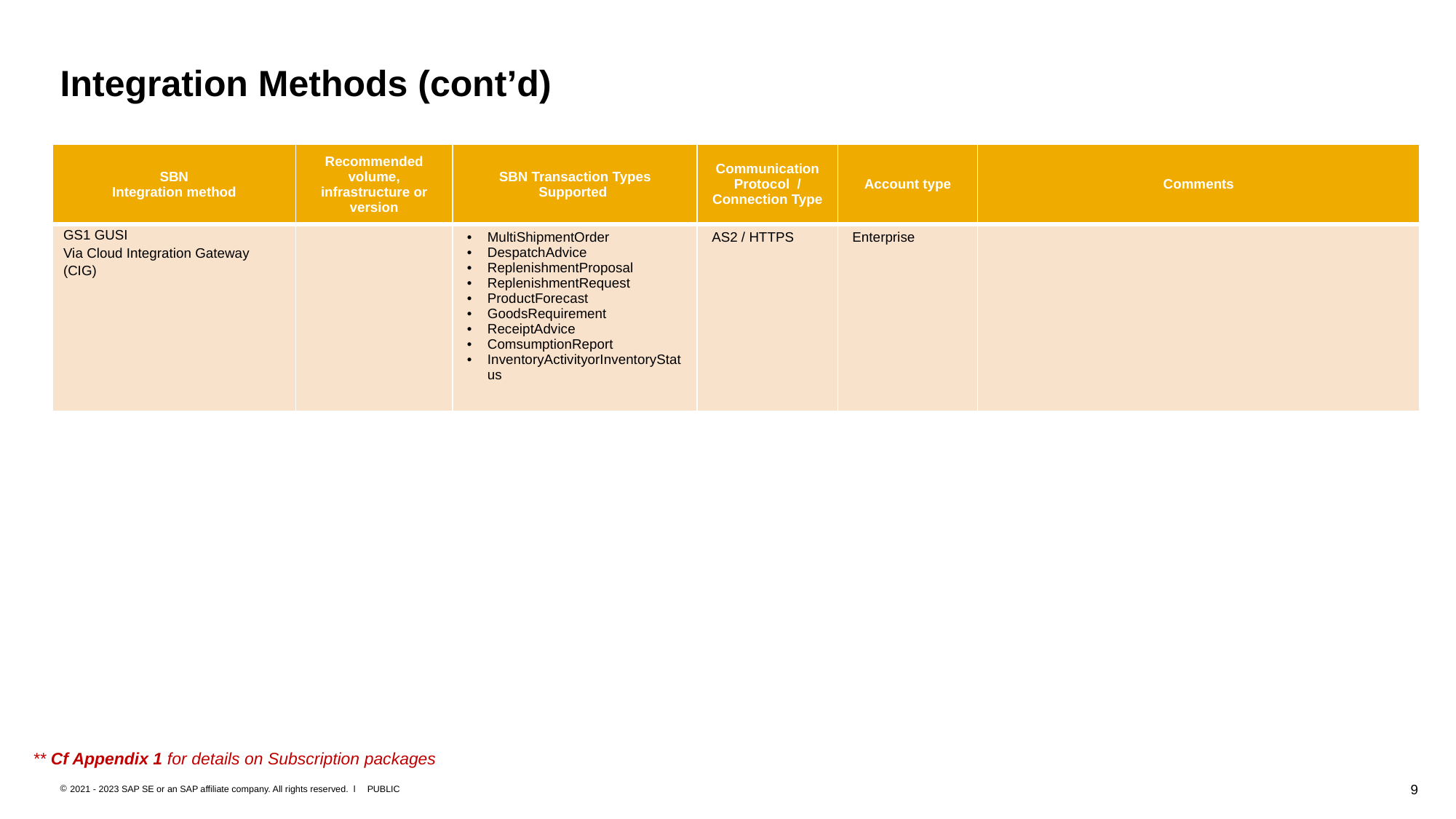

# Integration Methods (cont’d)
| SBN Integration method | Recommended volume, infrastructure or version | SBN Transaction Types Supported | Communication Protocol  / Connection Type | Account type | Comments |
| --- | --- | --- | --- | --- | --- |
| GS1 GUSI Via Cloud Integration Gateway (CIG) |  | MultiShipmentOrder DespatchAdvice ReplenishmentProposal ReplenishmentRequest ProductForecast GoodsRequirement ReceiptAdvice ComsumptionReport InventoryActivityorInventoryStatus | AS2 / HTTPS | Enterprise |  |
** Cf Appendix 1 for details on Subscription packages